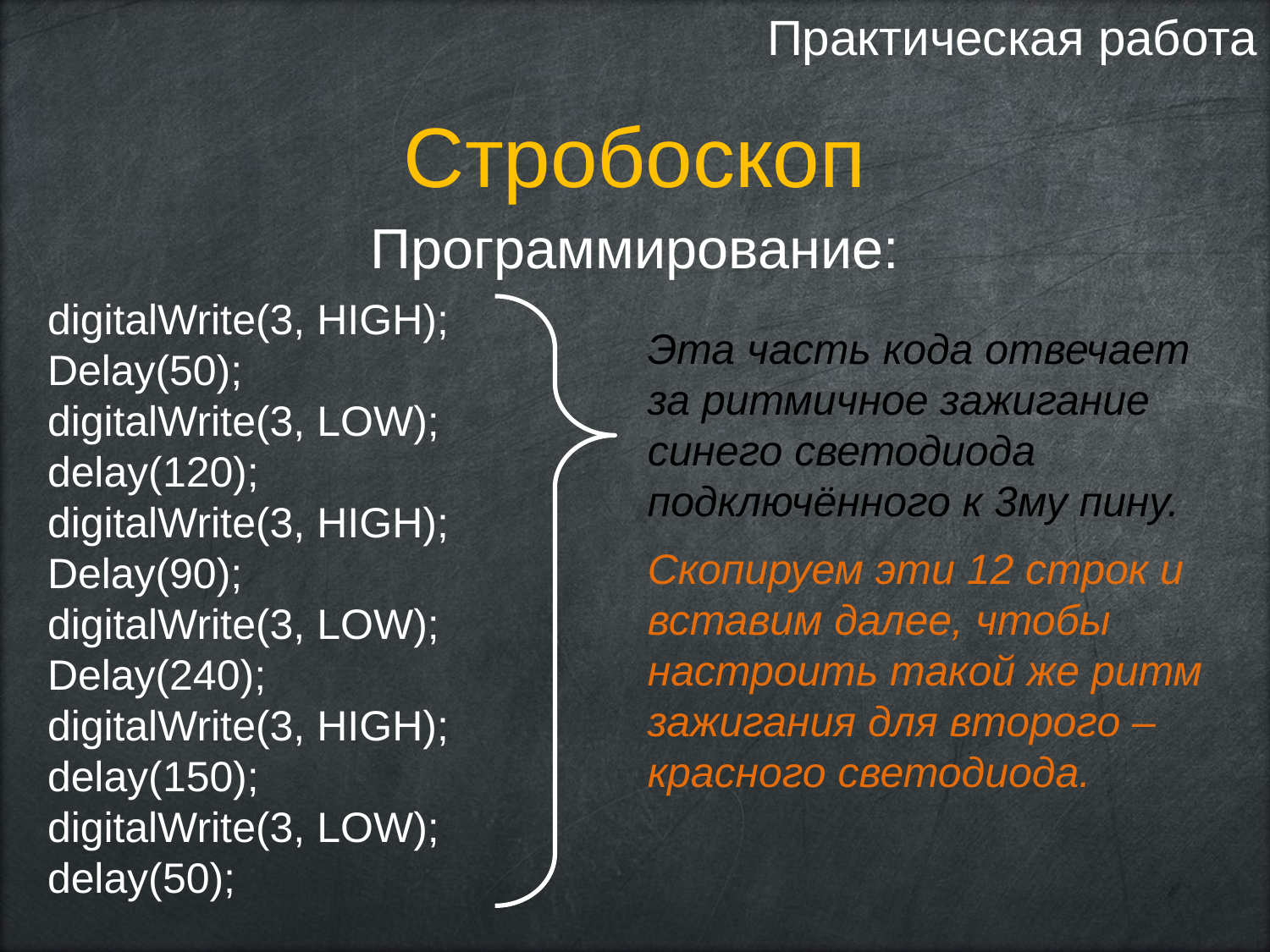

Практическая работа
Стробоскоп
Программирование:
digitalWrite(3, HIGH);
Delay(50);
digitalWrite(3, LOW);
delay(120);
digitalWrite(3, HIGH);
Delay(90);
digitalWrite(3, LOW);
Delay(240);
digitalWrite(3, HIGH);
delay(150);
digitalWrite(3, LOW);
delay(50);

Эта часть кода отвечает за ритмичное зажигание синего светодиода подключённого к 3му пину.
Скопируем эти 12 строк и вставим далее, чтобы настроить такой же ритм зажигания для второго – красного светодиода.